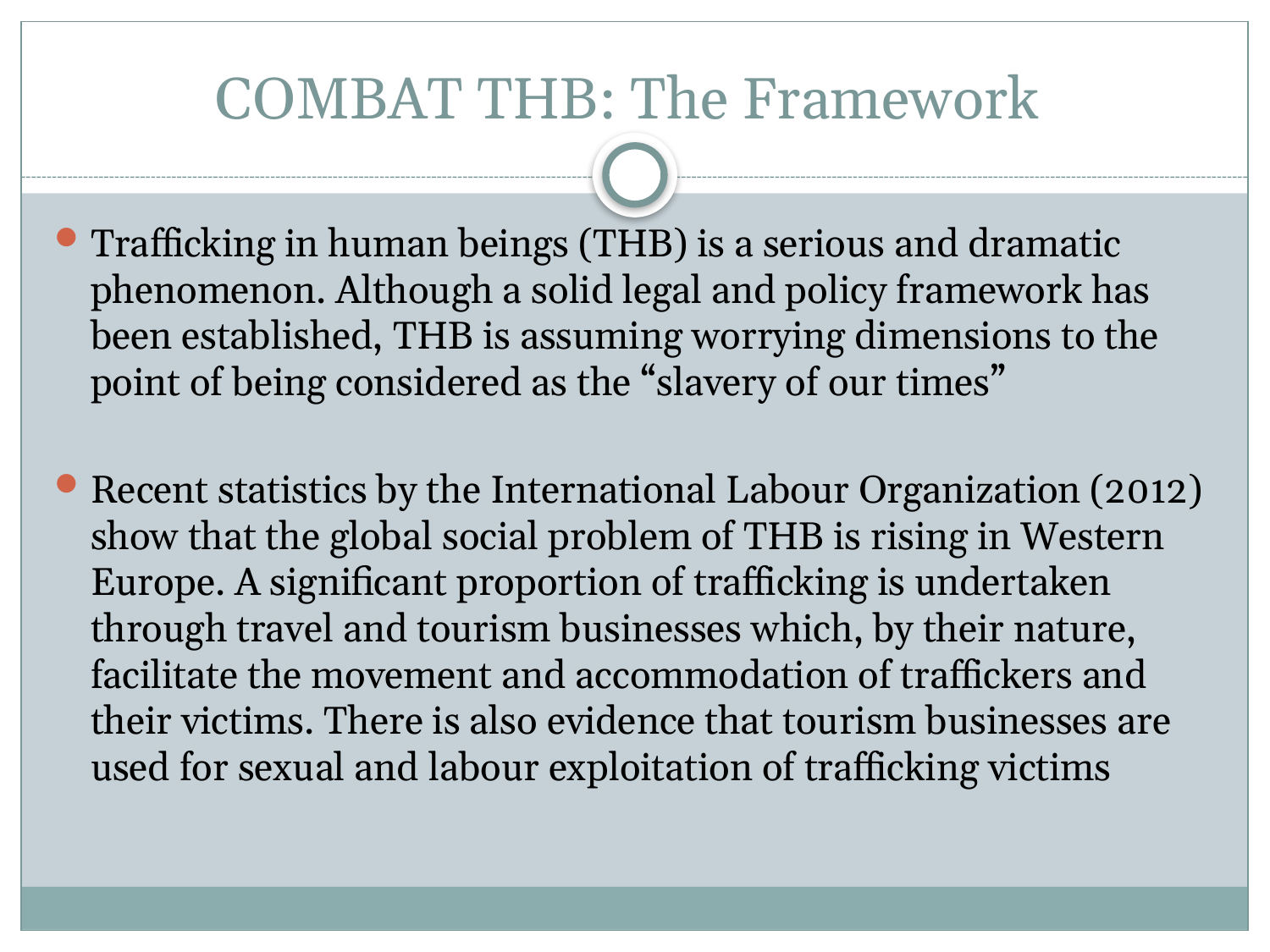

# COMBAT THB: The Framework
Trafficking in human beings (THB) is a serious and dramatic phenomenon. Although a solid legal and policy framework has been established, THB is assuming worrying dimensions to the point of being considered as the “slavery of our times”

Recent statistics by the International Labour Organization (2012) show that the global social problem of THB is rising in Western Europe. A significant proportion of trafficking is undertaken through travel and tourism businesses which, by their nature, facilitate the movement and accommodation of traffickers and their victims. There is also evidence that tourism businesses are used for sexual and labour exploitation of trafficking victims